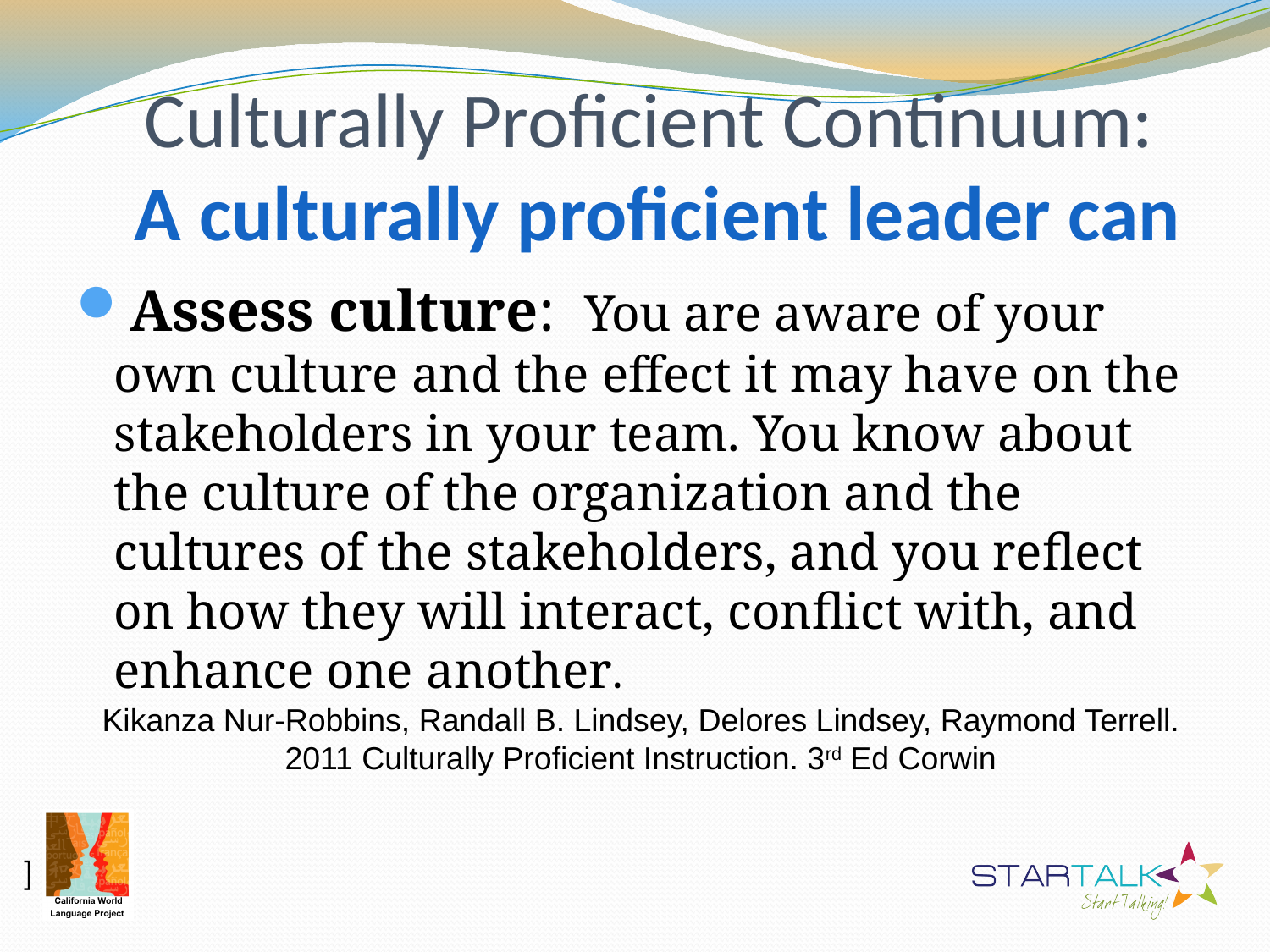

# Culturally Proficient Continuum: A culturally proficient leader can
Assess culture:  You are aware of your own culture and the effect it may have on the stakeholders in your team. You know about the culture of the organization and the cultures of the stakeholders, and you reflect on how they will interact, conflict with, and enhance one another.

Kikanza Nur-Robbins, Randall B. Lindsey, Delores Lindsey, Raymond Terrell.
2011 Culturally Proficient Instruction. 3rd Ed Corwin

]